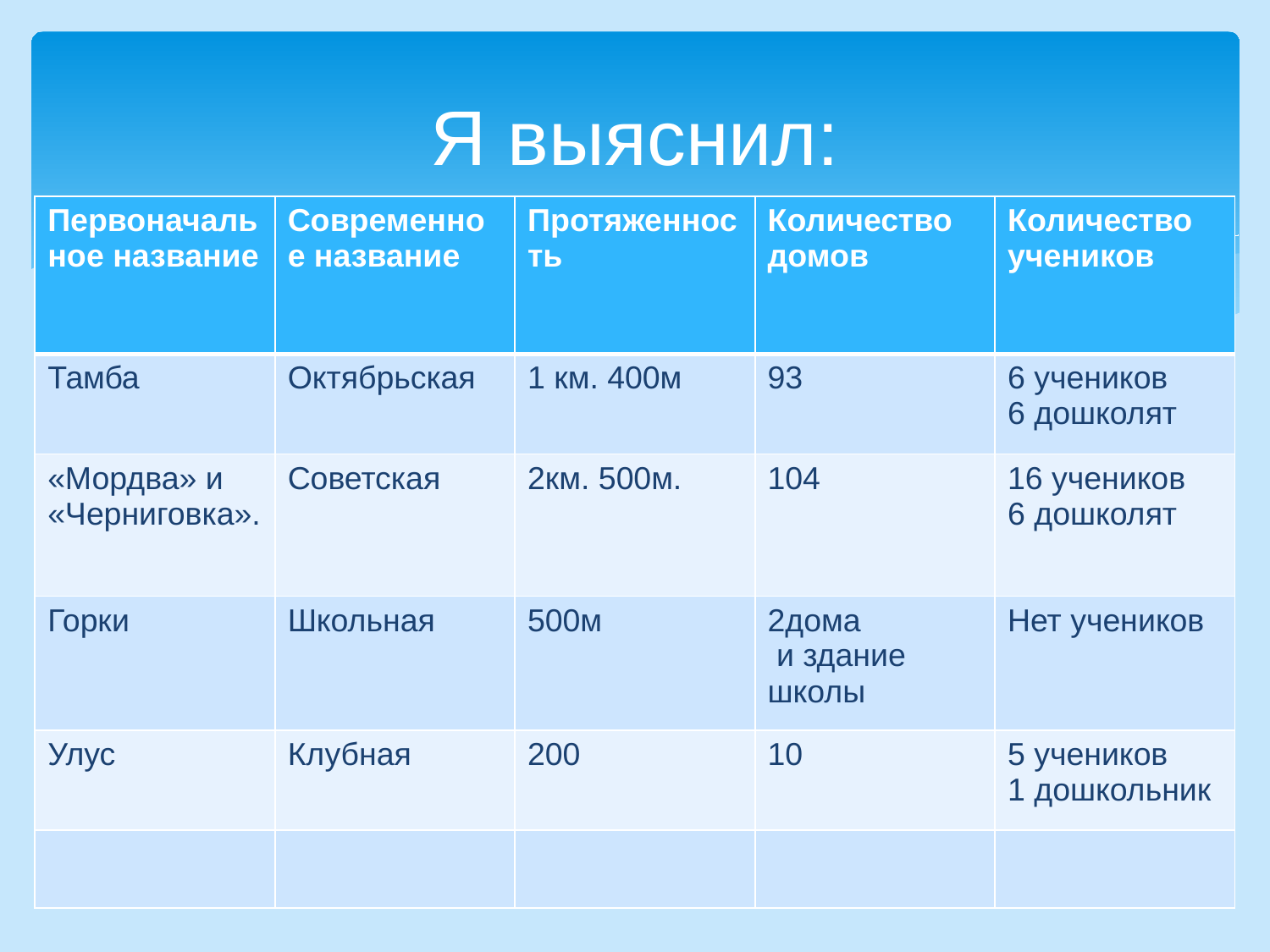

# Я выяснил:
| Первоначальное название | Современное название | Протяженность | Количество домов | Количество учеников |
| --- | --- | --- | --- | --- |
| Тамба | Октябрьская | 1 км. 400м | 93 | 6 учеников 6 дошколят |
| «Мордва» и «Черниговка». | Советская | 2км. 500м. | 104 | 16 учеников 6 дошколят |
| Горки | Школьная | 500м | 2дома и здание школы | Нет учеников |
| Улус | Клубная | 200 | 10 | 5 учеников 1 дошкольник |
|  |  |  |  |  |